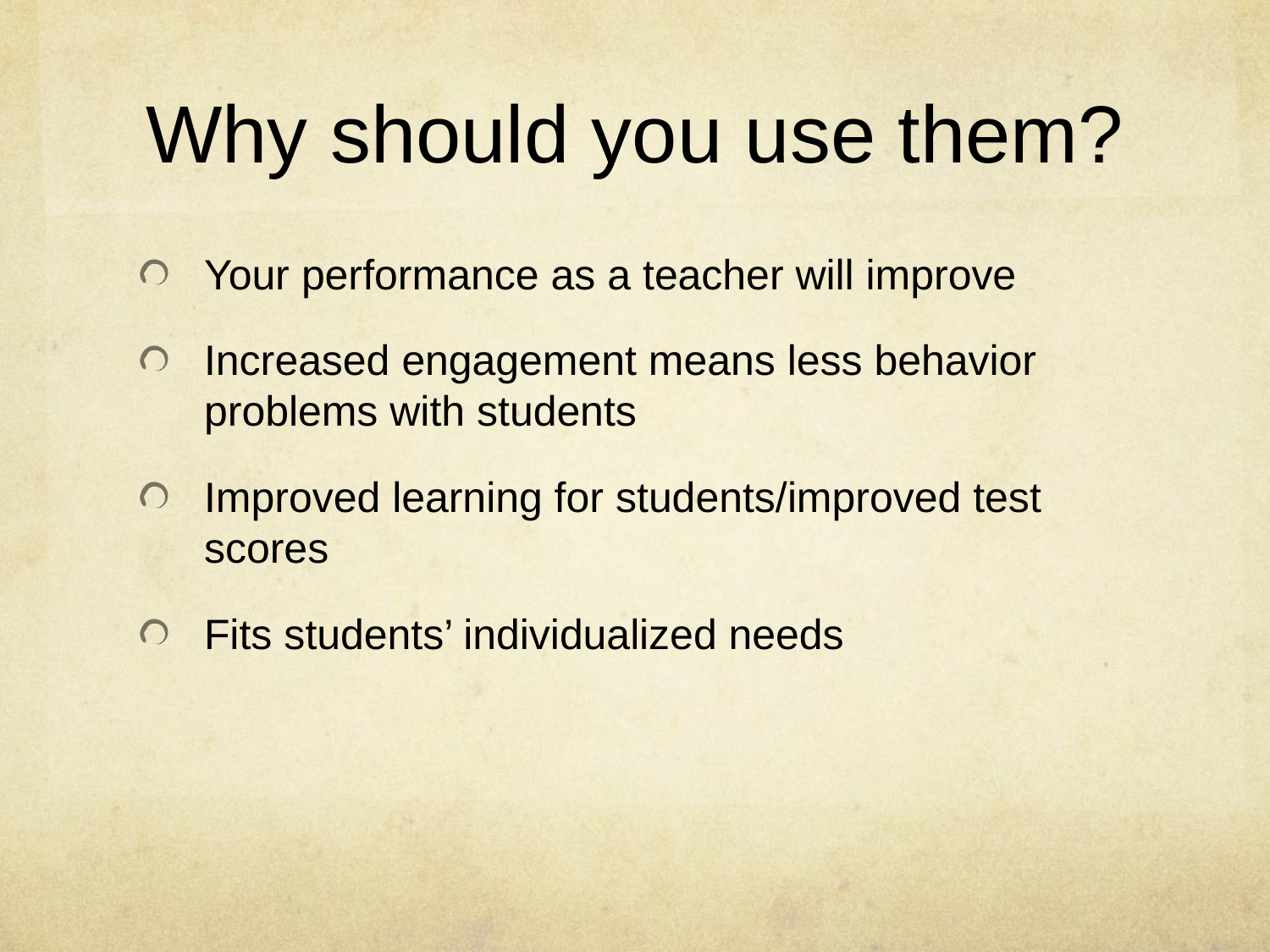

# Why should you use them?
Your performance as a teacher will improve
Increased engagement means less behavior problems with students
Improved learning for students/improved test scores
Fits students’ individualized needs